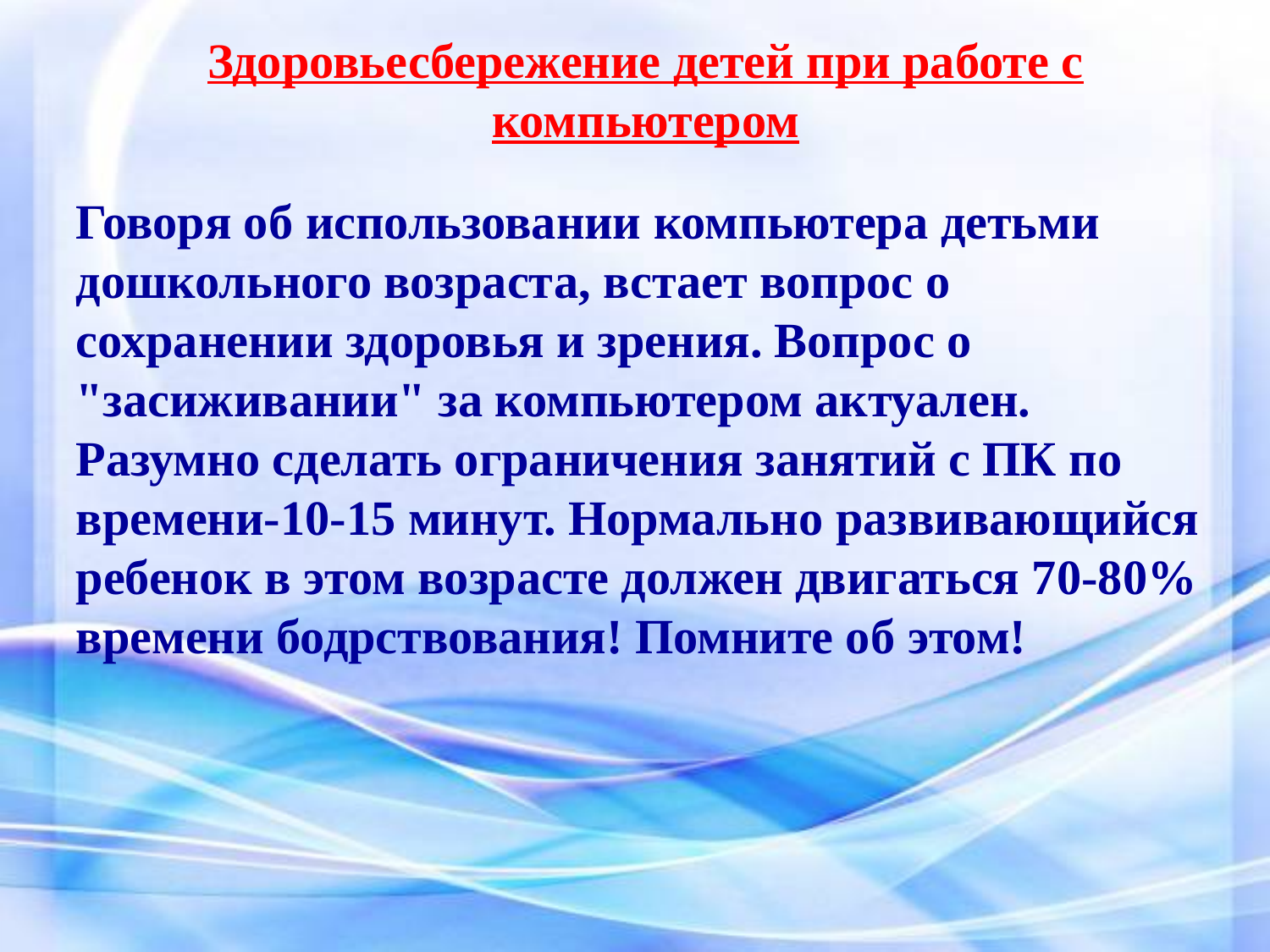

Здоровьесбережение детей при работе с компьютером

Говоря об использовании компьютера детьми дошкольного возраста, встает вопрос о сохранении здоровья и зрения. Вопрос о "засиживании" за компьютером актуален. Разумно сделать ограничения занятий с ПК по времени-10-15 минут. Нормально развивающийся ребенок в этом возрасте должен двигаться 70-80% времени бодрствования! Помните об этом!